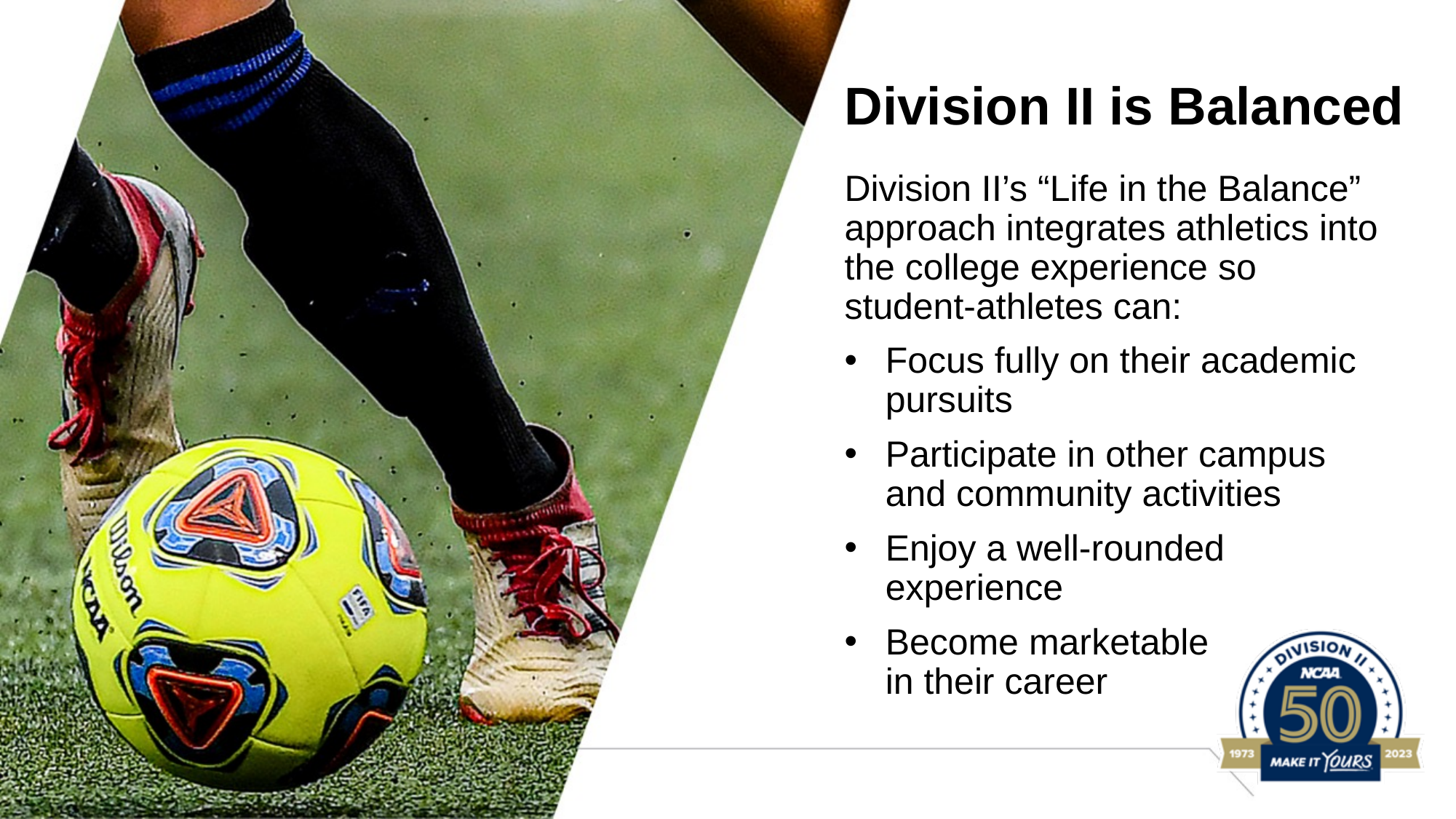

Division II is Balanced
Division II’s “Life in the Balance” approach integrates athletics into the college experience so student-athletes can:
Focus fully on their academic pursuits
Participate in other campus and community activities
Enjoy a well-rounded experience
Become marketable
in their career